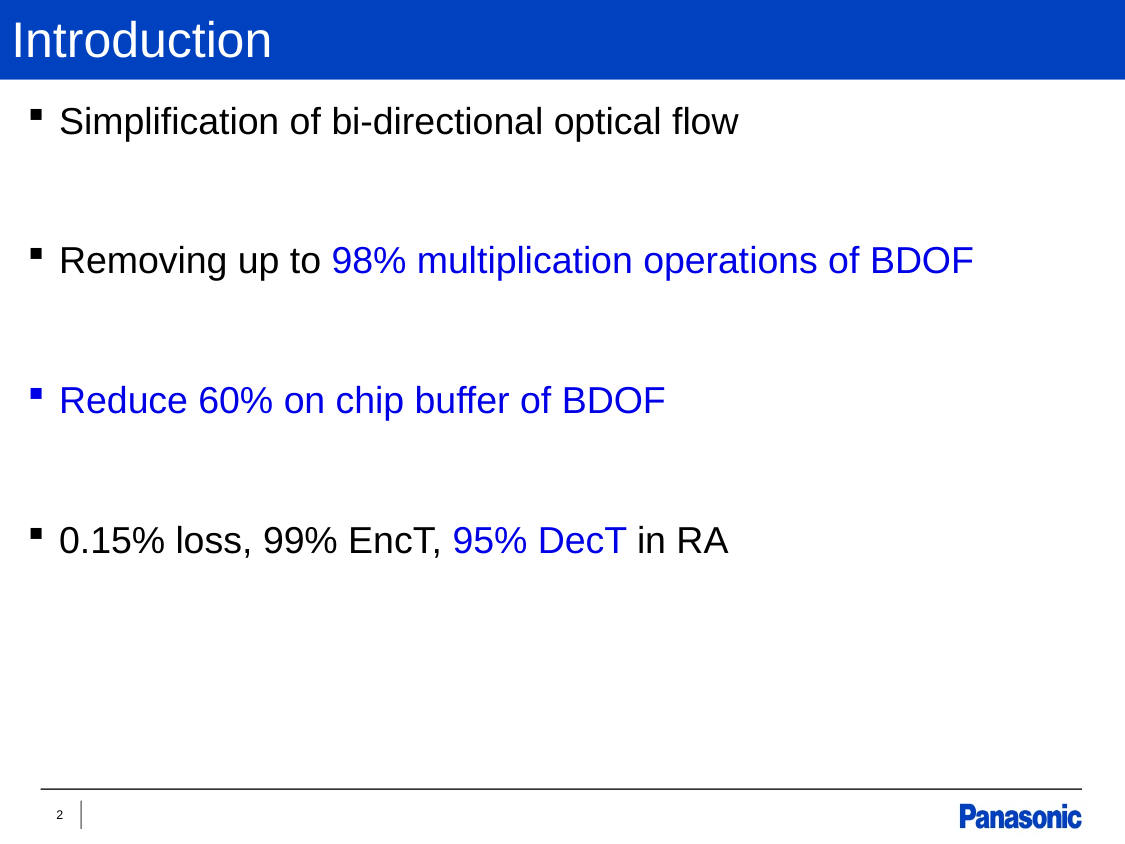

# Introduction
Simplification of bi-directional optical flow

Removing up to 98% multiplication operations of BDOF

Reduce 60% on chip buffer of BDOF

0.15% loss, 99% EncT, 95% DecT in RA